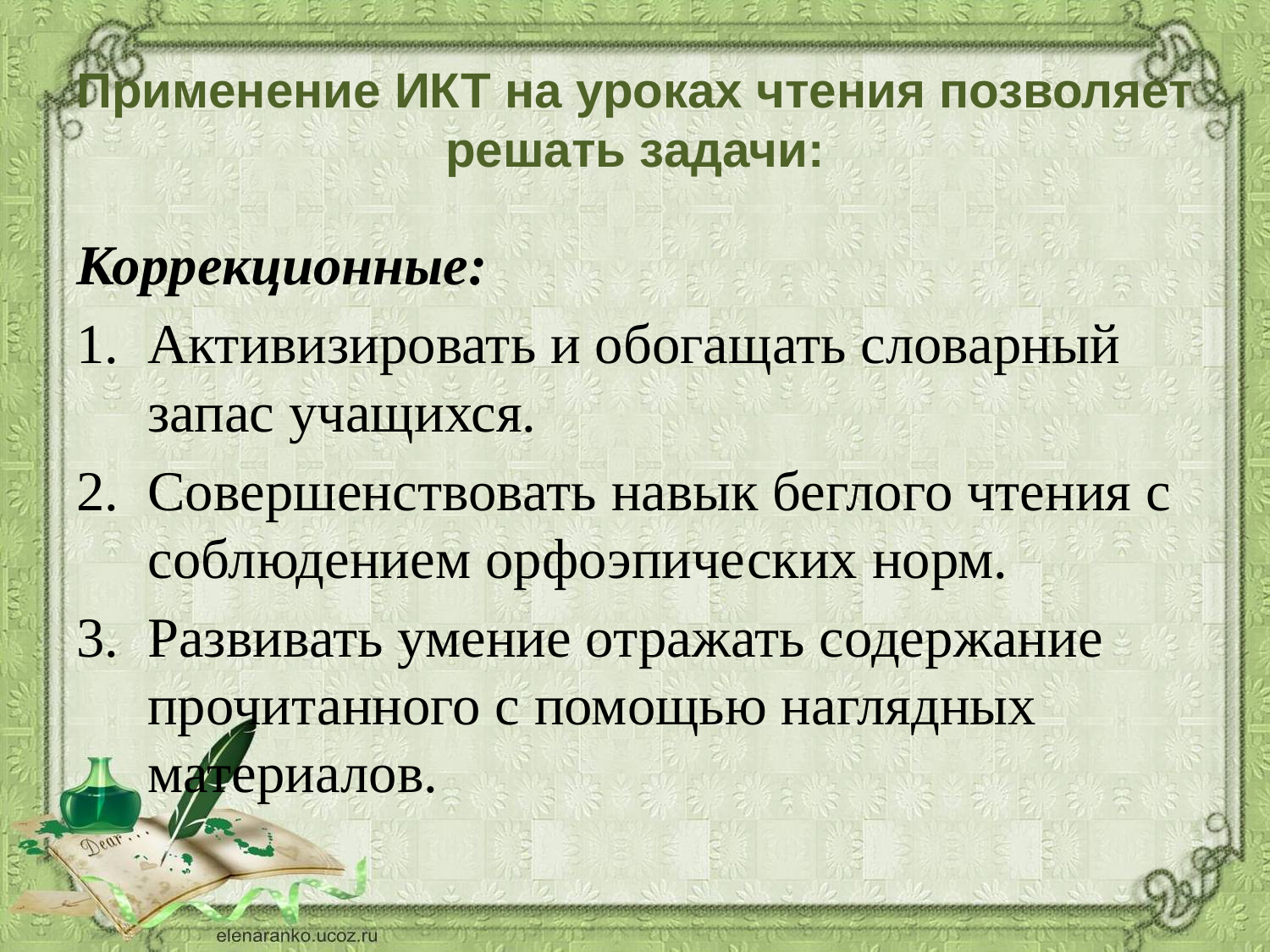

# Применение ИКТ на уроках чтения позволяет решать задачи:
Коррекционные:
Активизировать и обогащать словарный запас учащихся.
Совершенствовать навык беглого чтения с соблюдением орфоэпических норм.
Развивать умение отражать содержание прочитанного с помощью наглядных материалов.